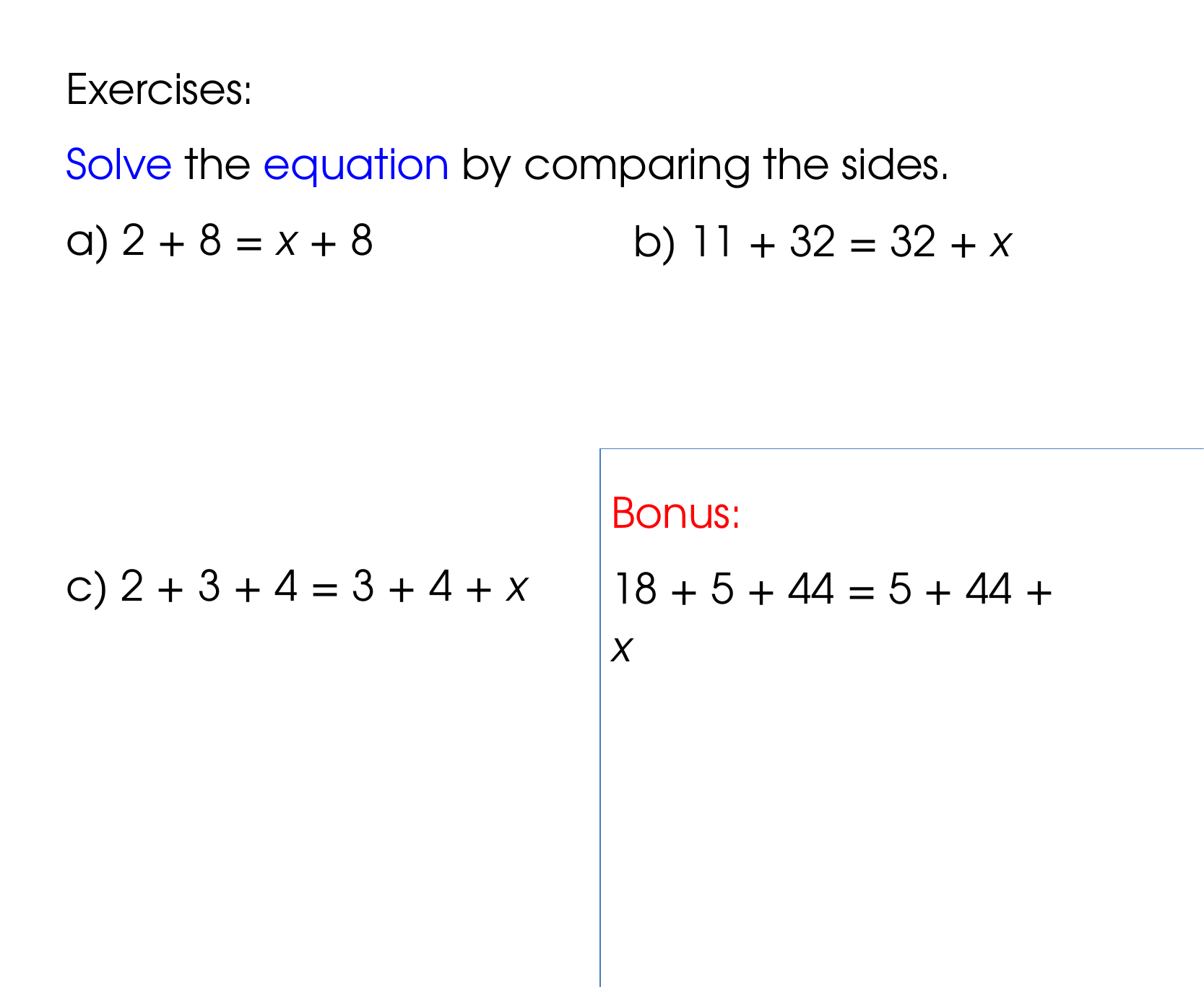

Exercises:
Solve the equation by comparing the sides.
a) 2 + 8 = x + 8
b) 11 + 32 = 32 + x
Bonus:
18 + 5 + 44 = 5 + 44 + x
c) 2 + 3 + 4 = 3 + 4 + x